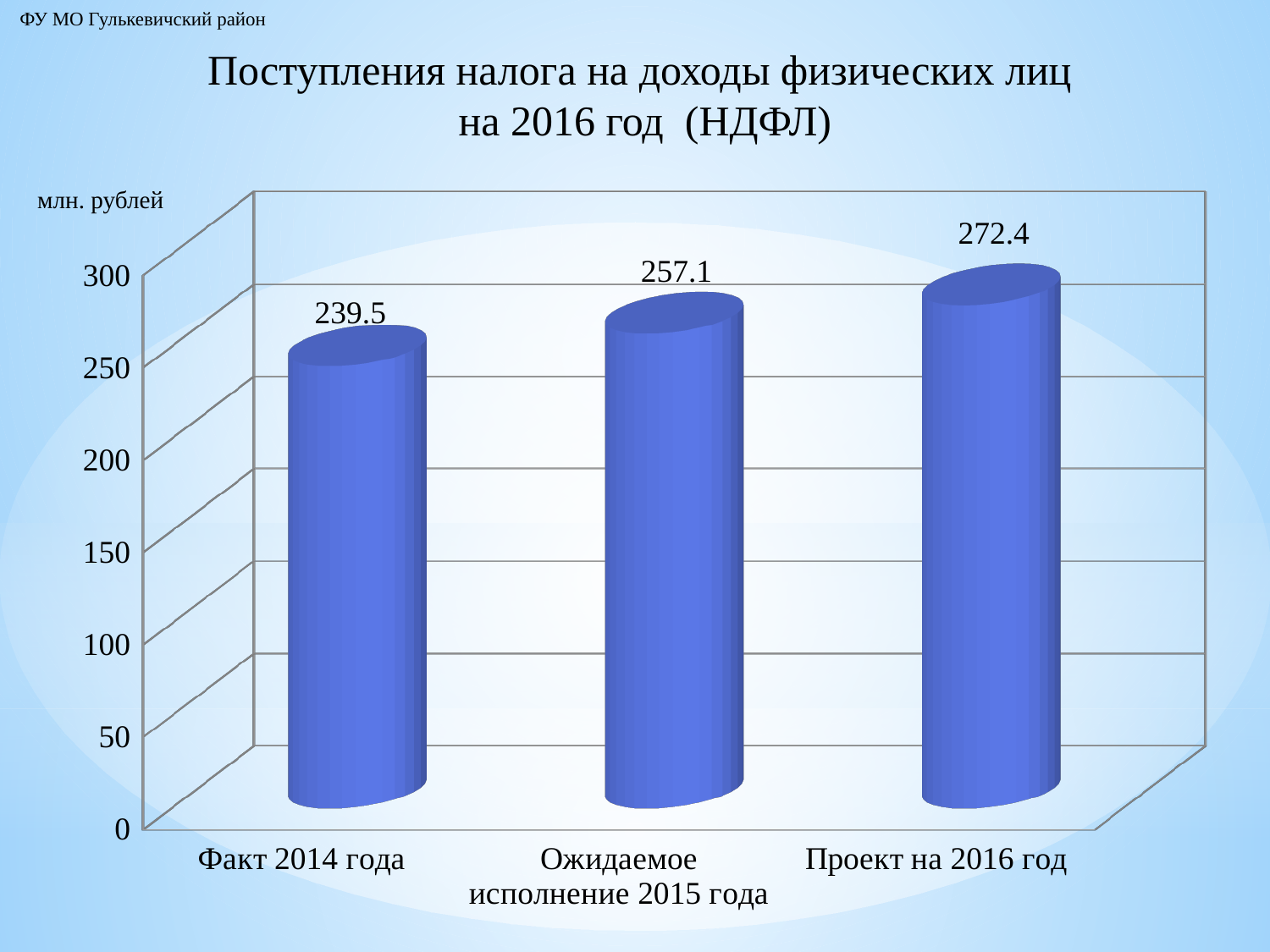

ФУ МО Гулькевичский район
# Поступления налога на доходы физических лиц на 2016 год  (НДФЛ)

[unsupported chart]

млн. рублей